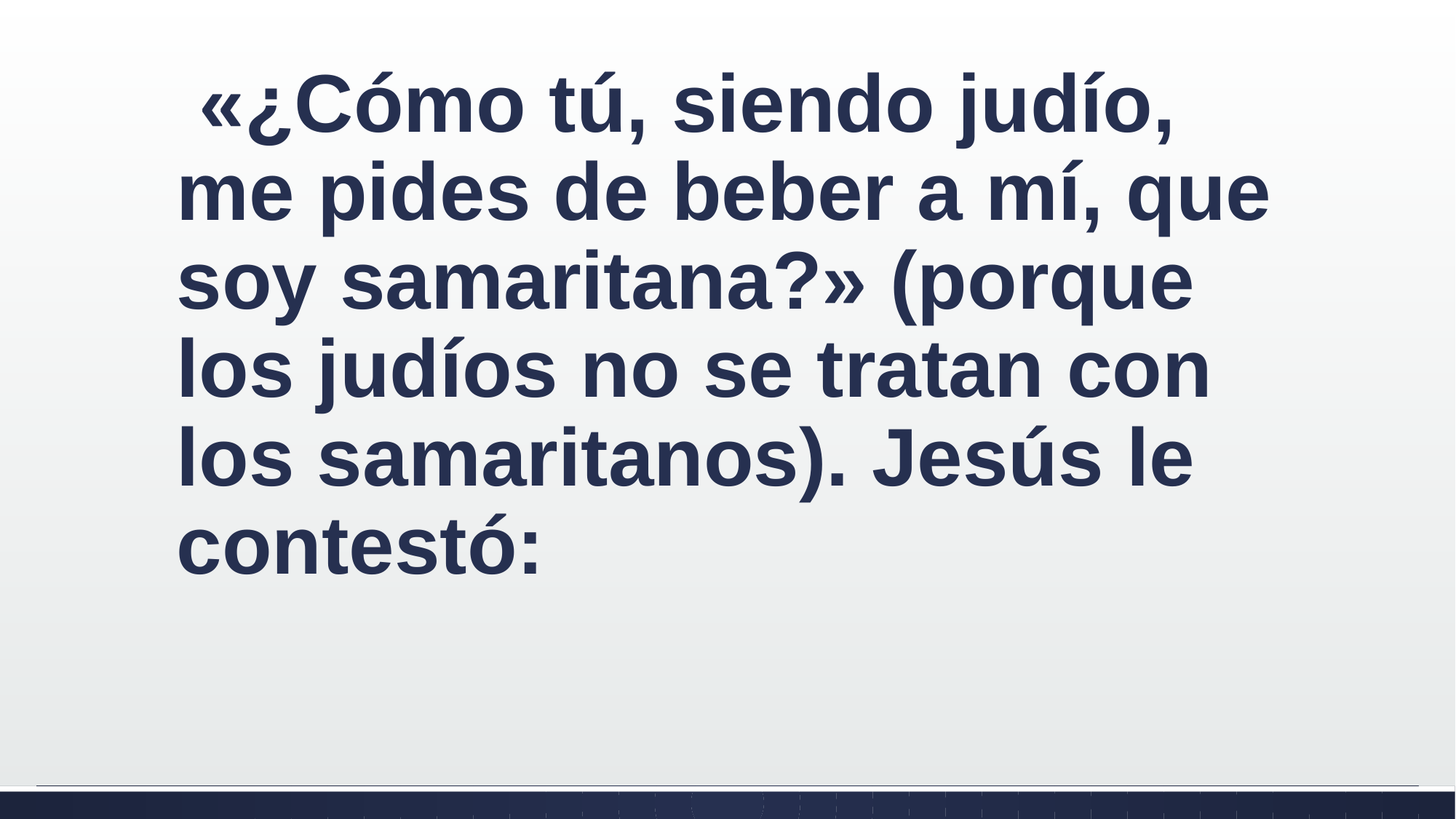

#
 «¿Cómo tú, siendo judío, me pides de beber a mí, que soy samaritana?» (porque los judíos no se tratan con los samaritanos). Jesús le contestó: